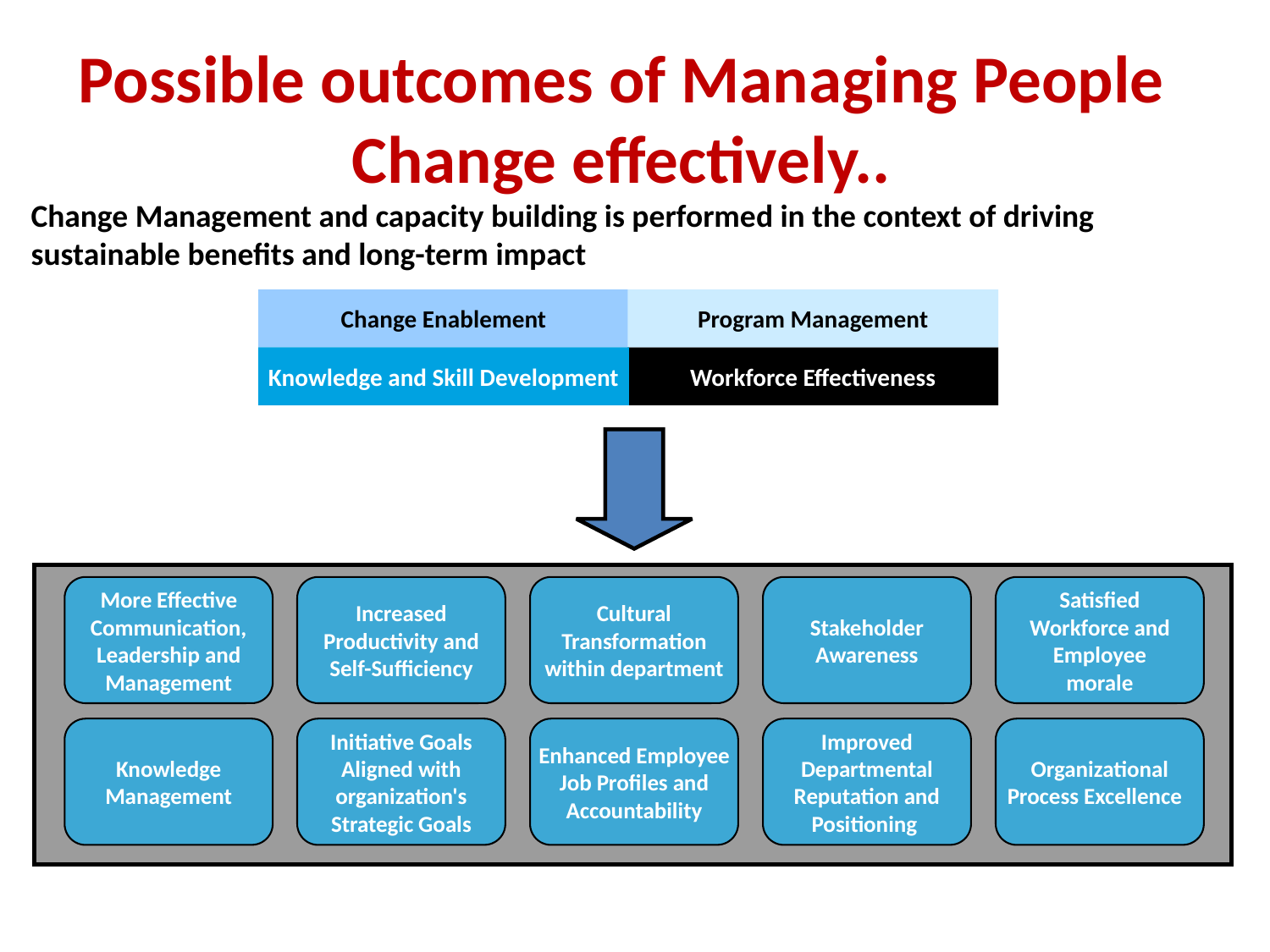

# Possible outcomes of Managing People Change effectively..
Change Management and capacity building is performed in the context of driving sustainable benefits and long-term impact
Change Enablement
Program Management
Knowledge and Skill Development
Workforce Effectiveness

More Effective Communication, Leadership and Management
Increased Productivity and Self-Sufficiency
Cultural Transformation within department
Stakeholder Awareness
Satisfied
Workforce and Employee
morale
Knowledge Management
Initiative Goals Aligned with organization's
Strategic Goals
Enhanced Employee Job Profiles and Accountability
Improved Departmental Reputation and Positioning
Organizational Process Excellence